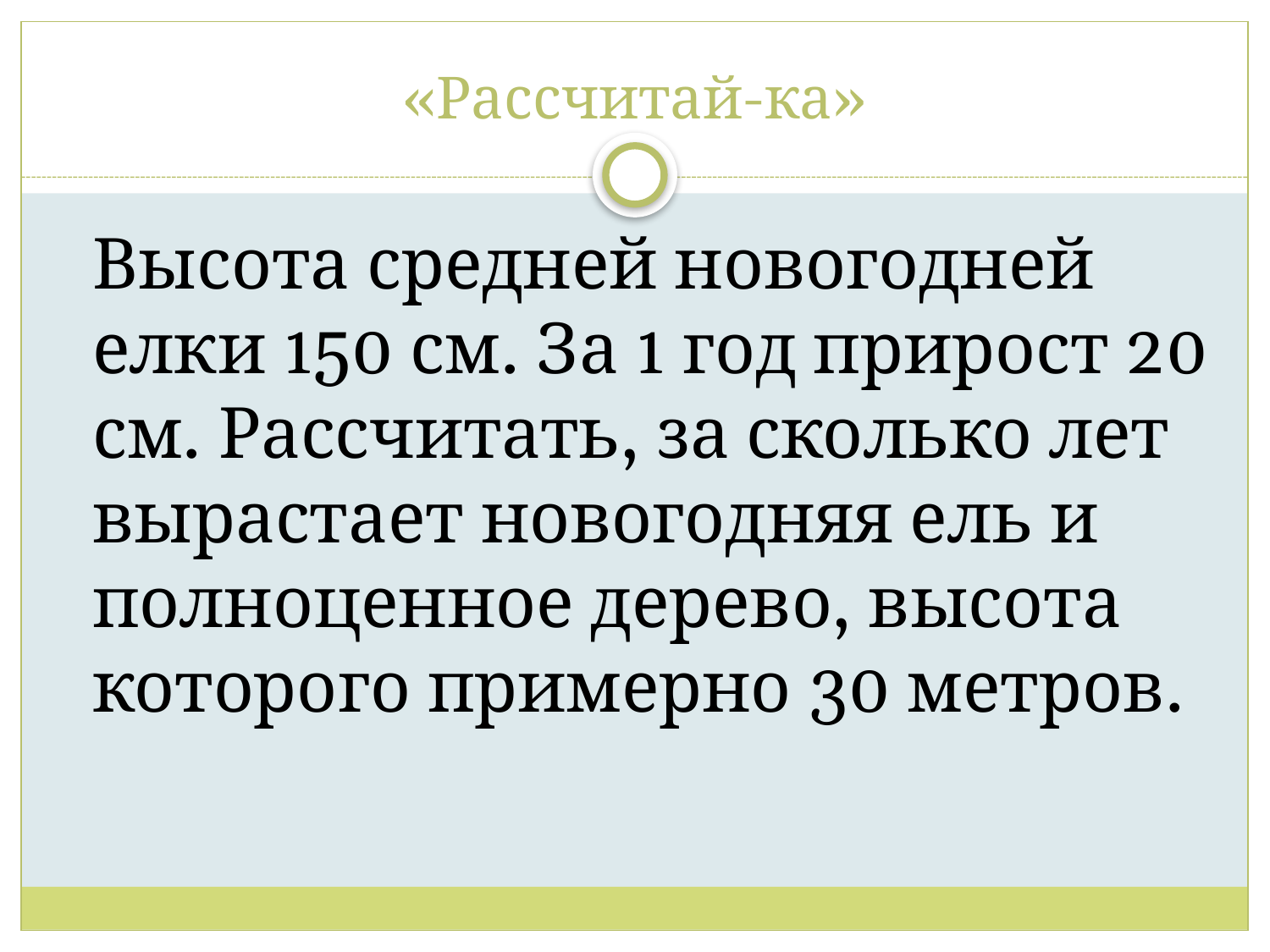

# «Рассчитай-ка»
	Высота средней новогодней елки 150 см. За 1 год прирост 20 см. Рассчитать, за сколько лет вырастает новогодняя ель и полноценное дерево, высота которого примерно 30 метров.